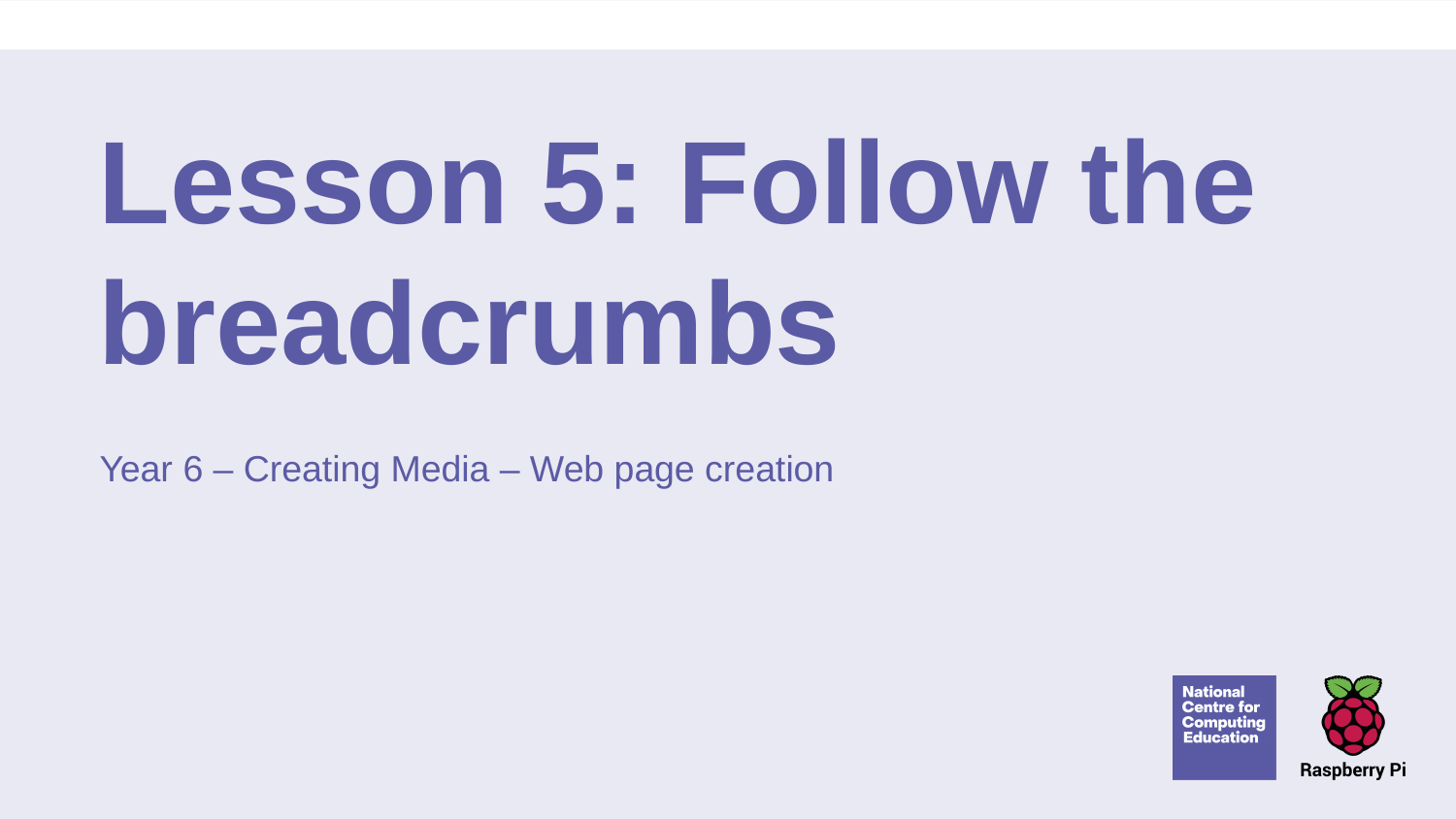

# Lesson 5: Follow the breadcrumbs
Year 6 – Creating Media – Web page creation